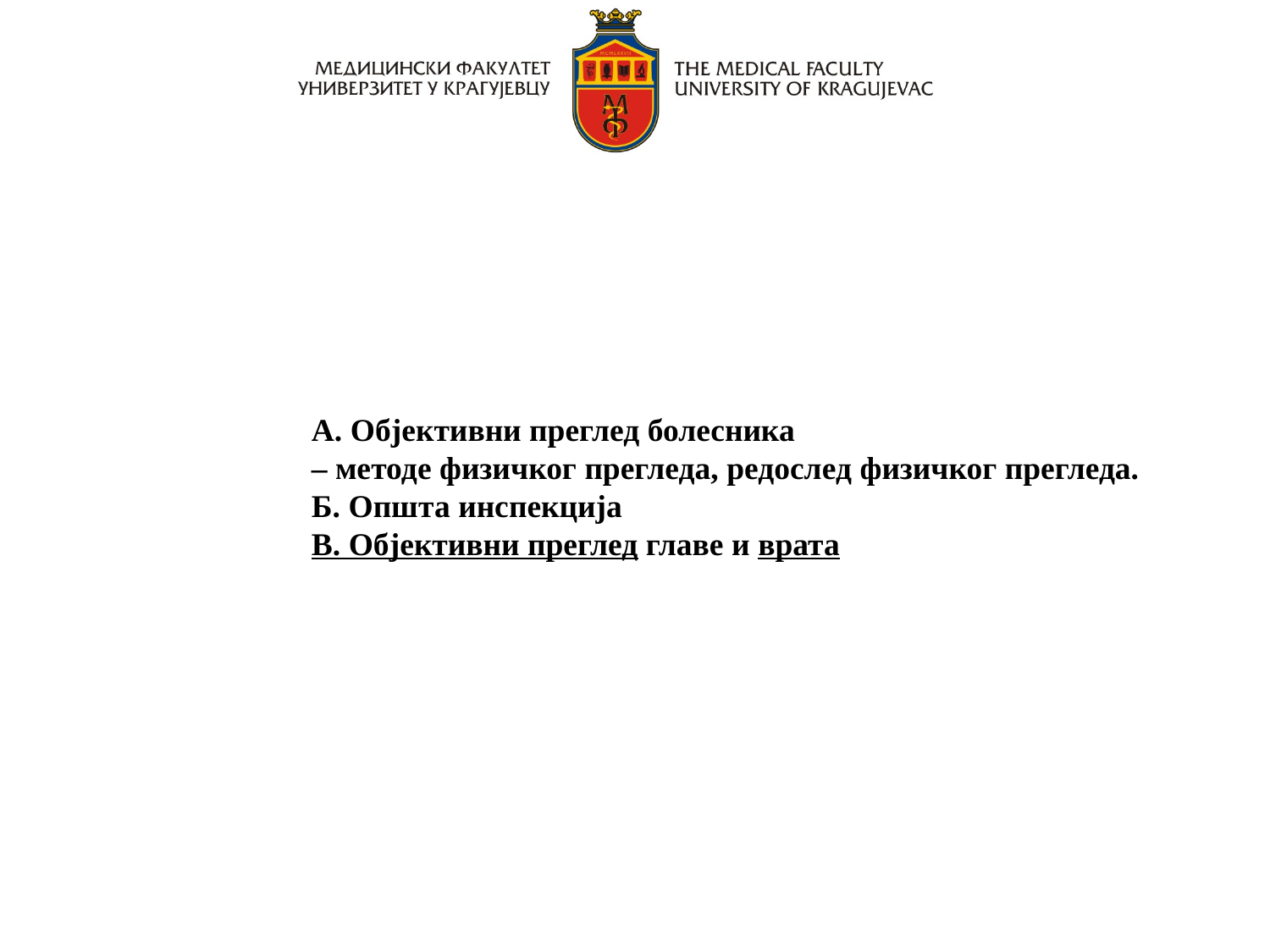

А. Објективни преглед болесника
		– методе физичког прегледа, редослед физичког прегледа.
		Б. Општа инспекција
		В. Објективни преглед главе и врата